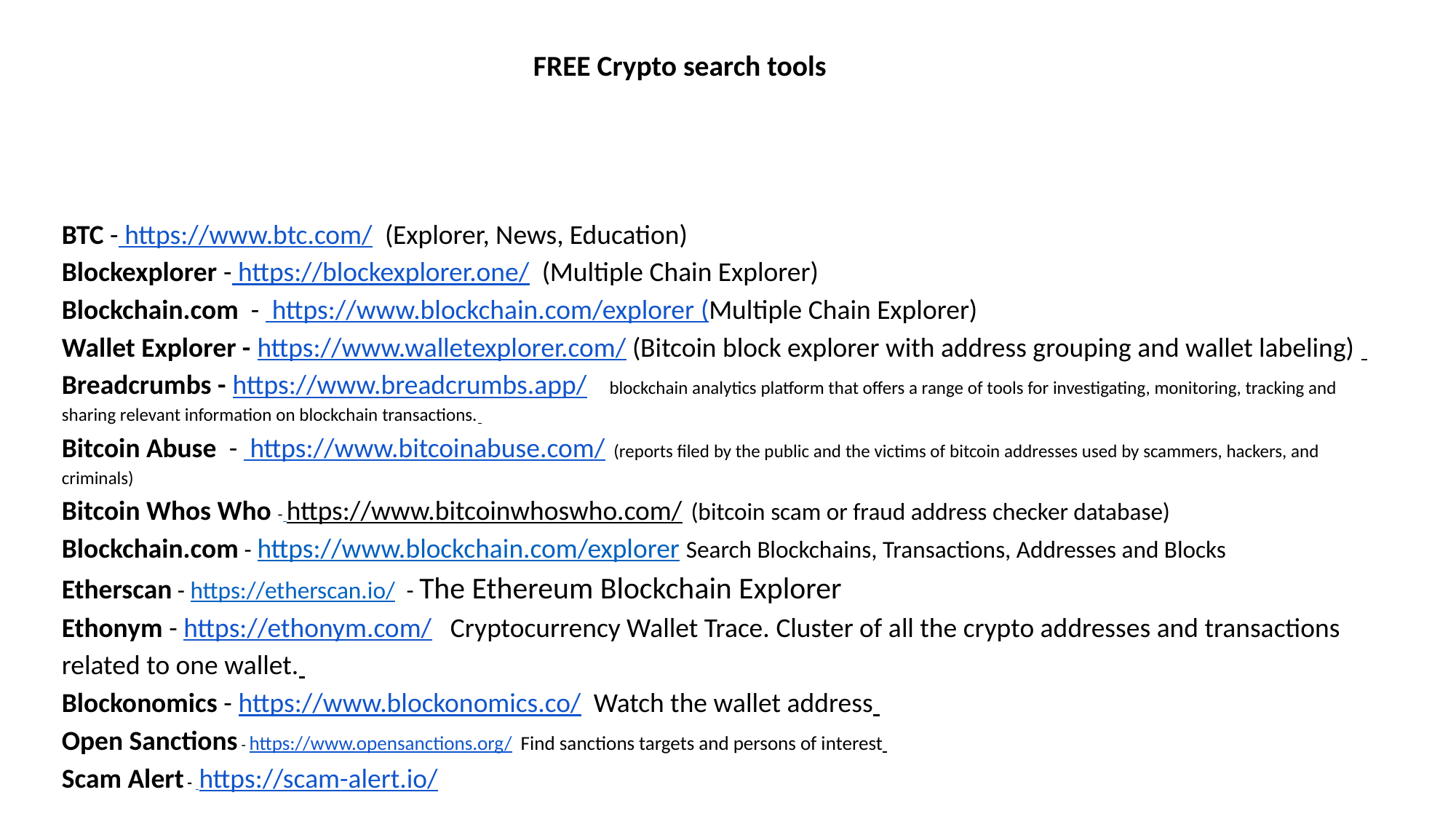

FREE Crypto search tools

BTC - https://www.btc.com/  (Explorer, News, Education)
Blockexplorer - https://blockexplorer.one/  (Multiple Chain Explorer)
Blockchain.com  -  https://www.blockchain.com/explorer (Multiple Chain Explorer)
Wallet Explorer - https://www.walletexplorer.com/ (Bitcoin block explorer with address grouping and wallet labeling)
Breadcrumbs - https://www.breadcrumbs.app/    blockchain analytics platform that offers a range of tools for investigating, monitoring, tracking and sharing relevant information on blockchain transactions.
Bitcoin Abuse  -  https://www.bitcoinabuse.com/  (reports filed by the public and the victims of bitcoin addresses used by scammers, hackers, and criminals)
Bitcoin Whos Who - https://www.bitcoinwhoswho.com/  (bitcoin scam or fraud address checker database)
Blockchain.com - https://www.blockchain.com/explorer Search Blockchains, Transactions, Addresses and Blocks
Etherscan - https://etherscan.io/  - The Ethereum Blockchain Explorer
Ethonym - https://ethonym.com/   Cryptocurrency Wallet Trace. Cluster of all the crypto addresses and transactions related to one wallet.
Blockonomics - https://www.blockonomics.co/  Watch the wallet address
Open Sanctions - https://www.opensanctions.org/  Find sanctions targets and persons of interest
Scam Alert -  https://scam-alert.io/